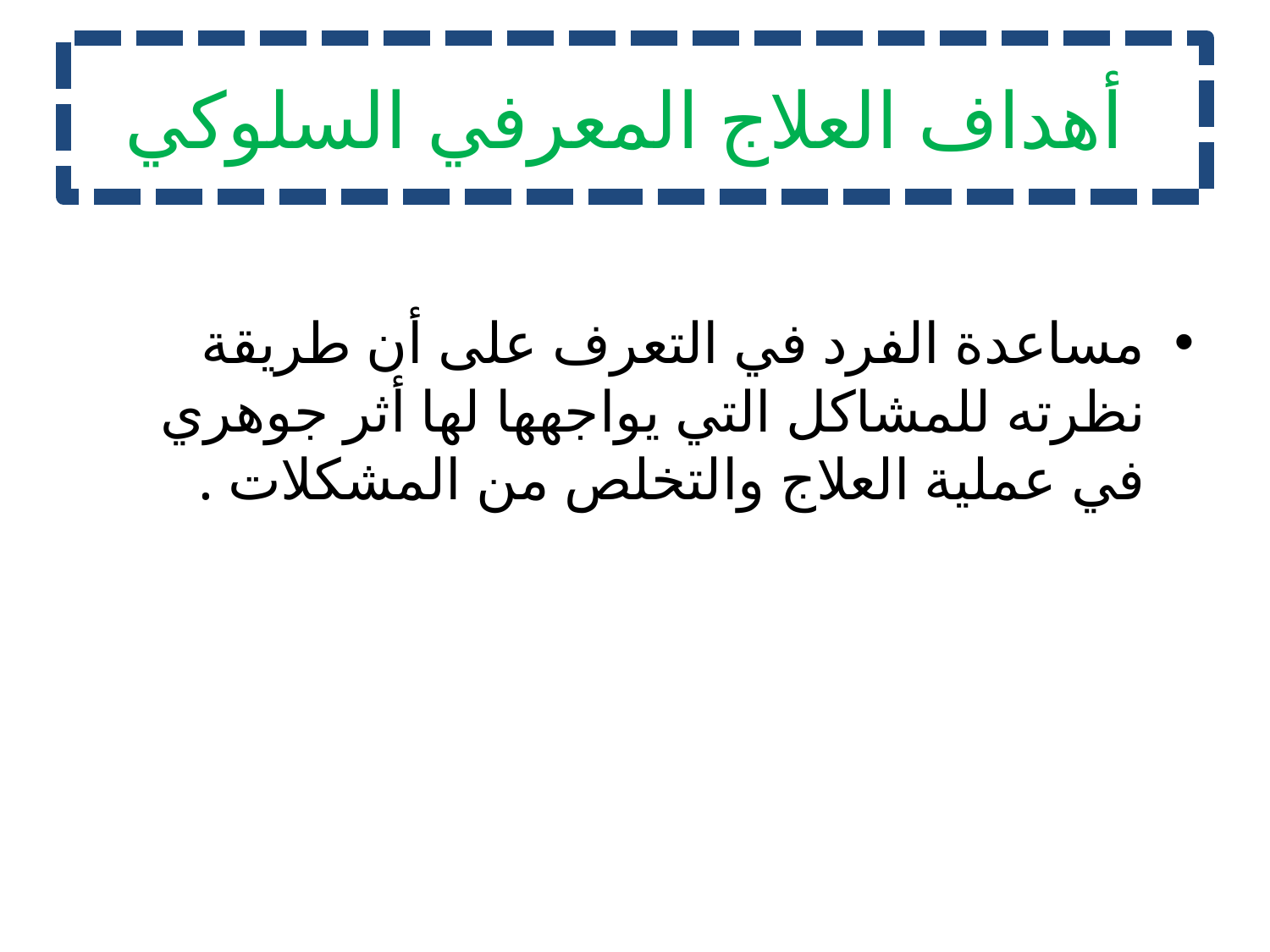

# أهداف العلاج المعرفي السلوكي

مساعدة الفرد في التعرف على أن طريقة نظرته للمشاكل التي يواجهها لها أثر جوهري في عملية العلاج والتخلص من المشكلات .